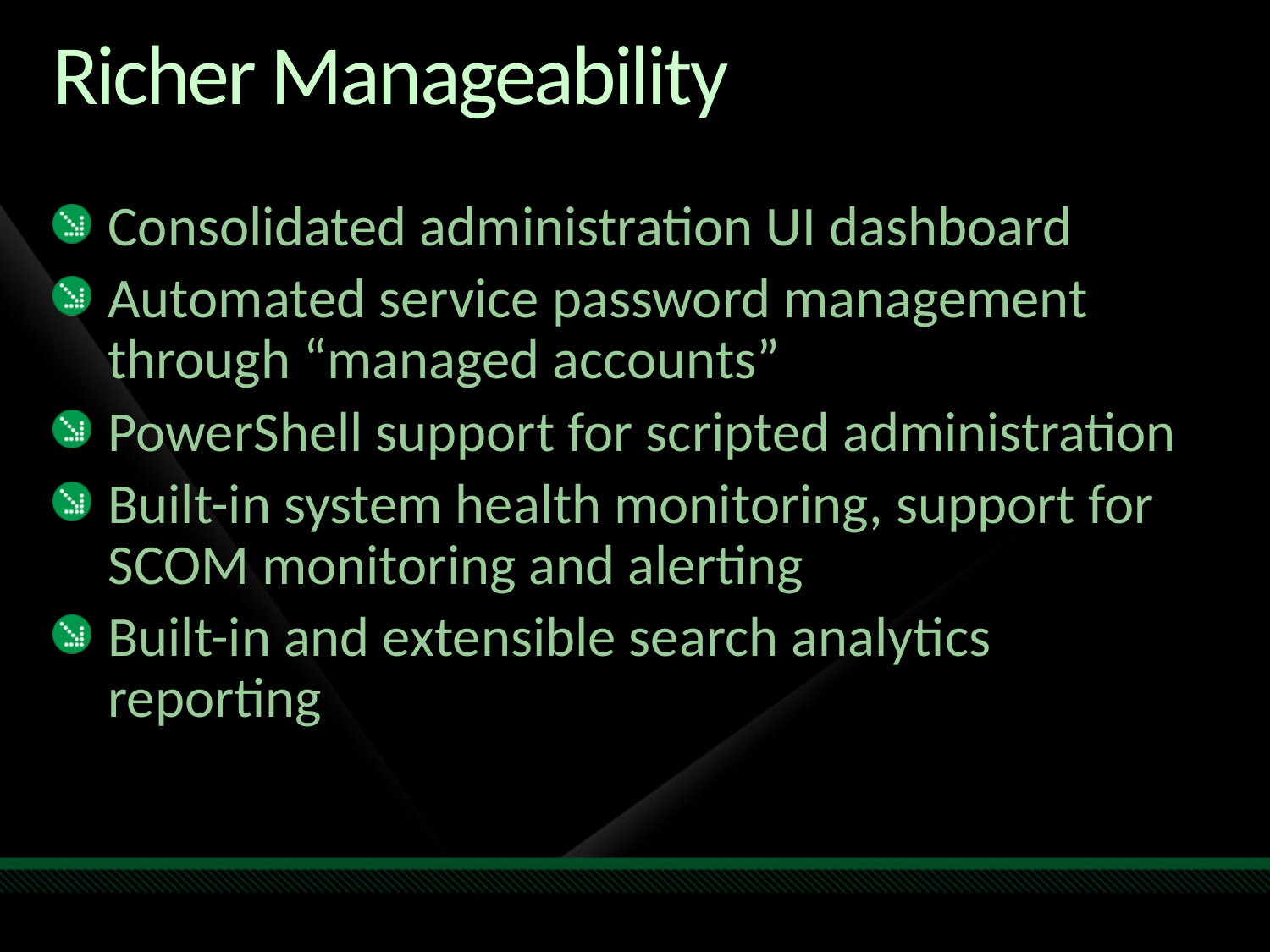

# Richer Manageability
Consolidated administration UI dashboard
Automated service password management through “managed accounts”
PowerShell support for scripted administration
Built-in system health monitoring, support for SCOM monitoring and alerting
Built-in and extensible search analytics reporting